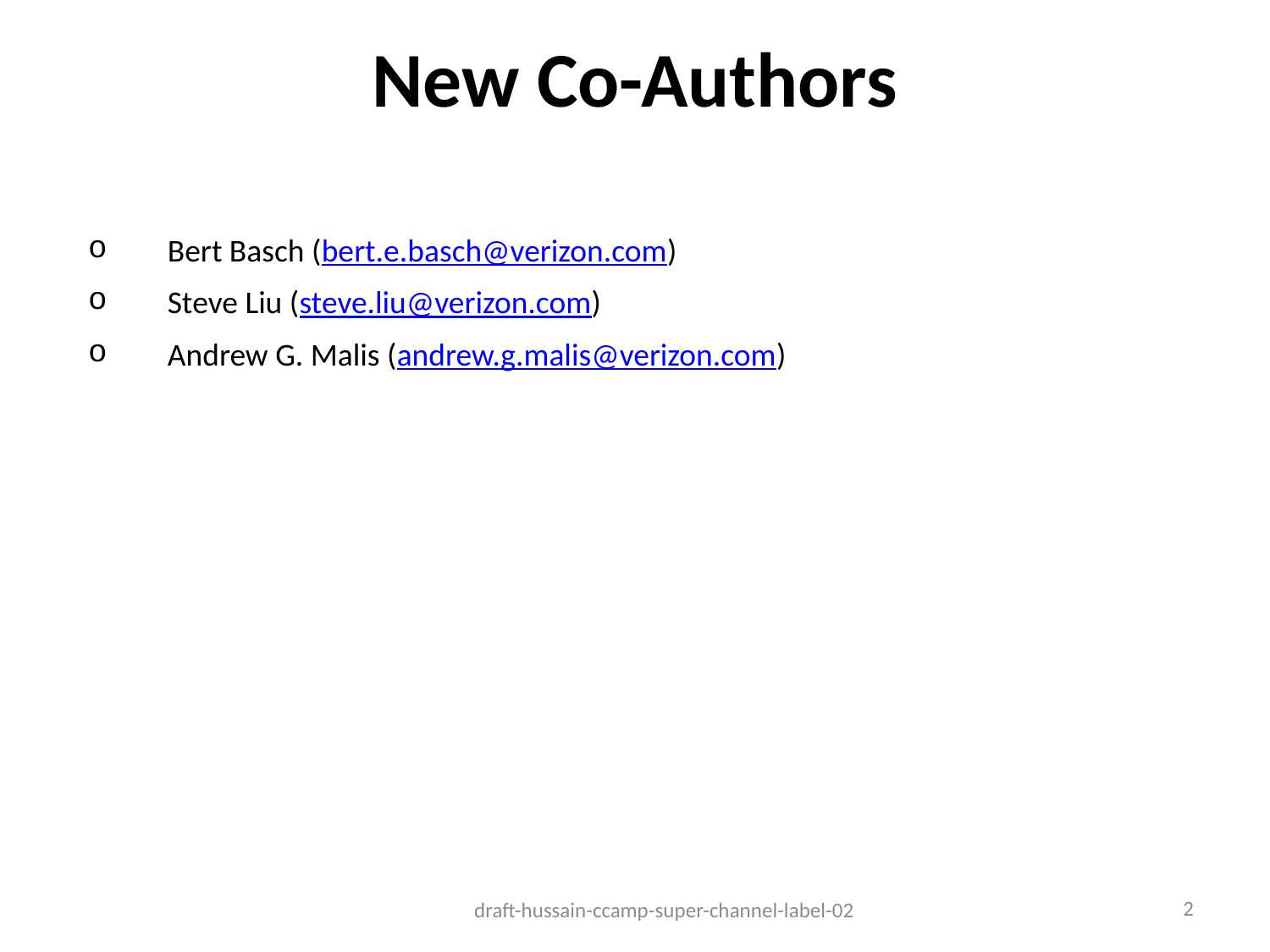

# New Co-Authors
Bert Basch (bert.e.basch@verizon.com)
Steve Liu (steve.liu@verizon.com)
Andrew G. Malis (andrew.g.malis@verizon.com)
draft-hussain-ccamp-super-channel-label-02
2